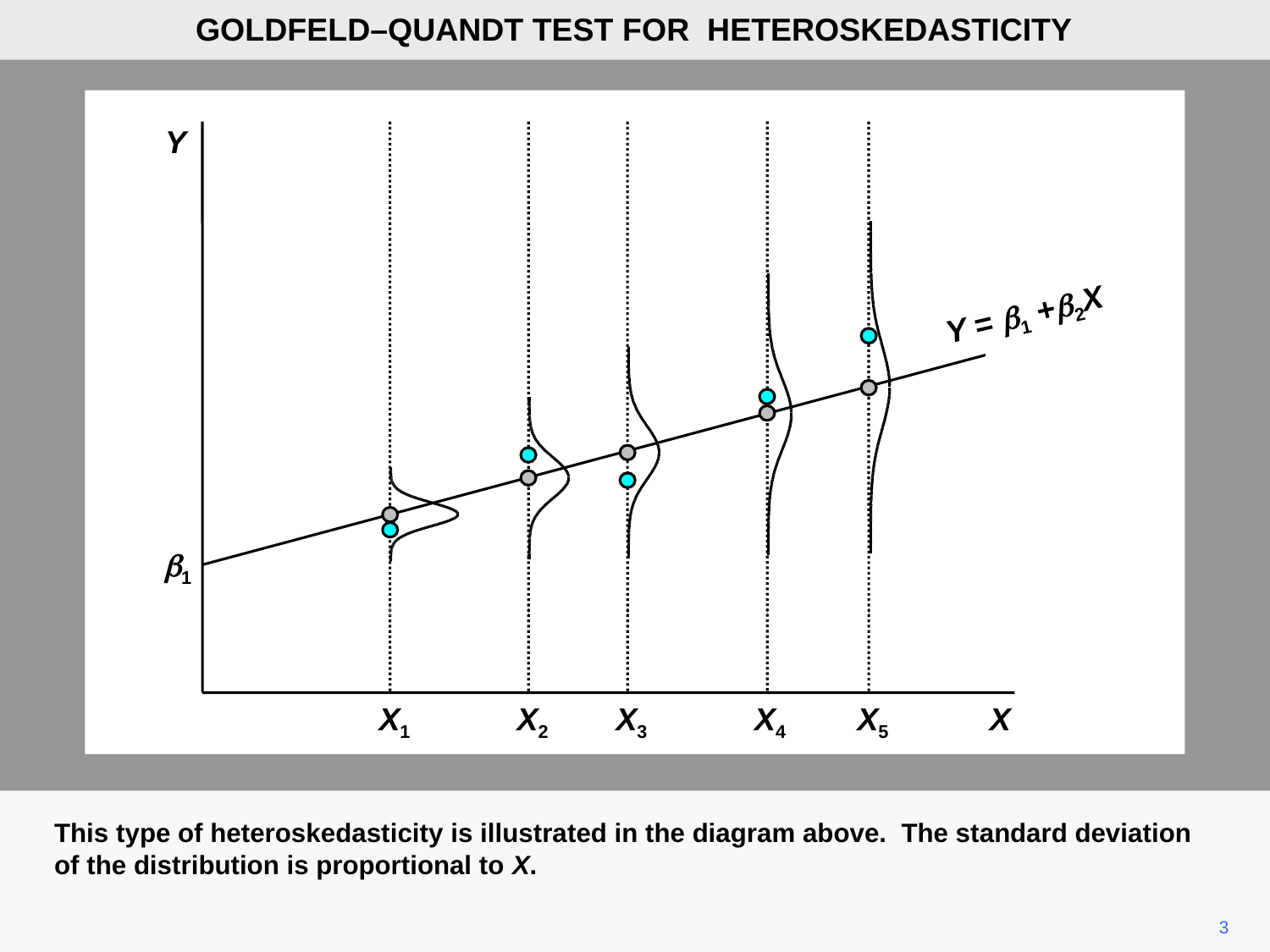

GOLDFELD–QUANDT TEST FOR  HETEROSKEDASTICITY

Y

Y = β1 +β2X

β1

X1
X2
X3
X4
X5
X

This type of heteroskedasticity is illustrated in the diagram above.  The standard deviation of the distribution is proportional to X.
3